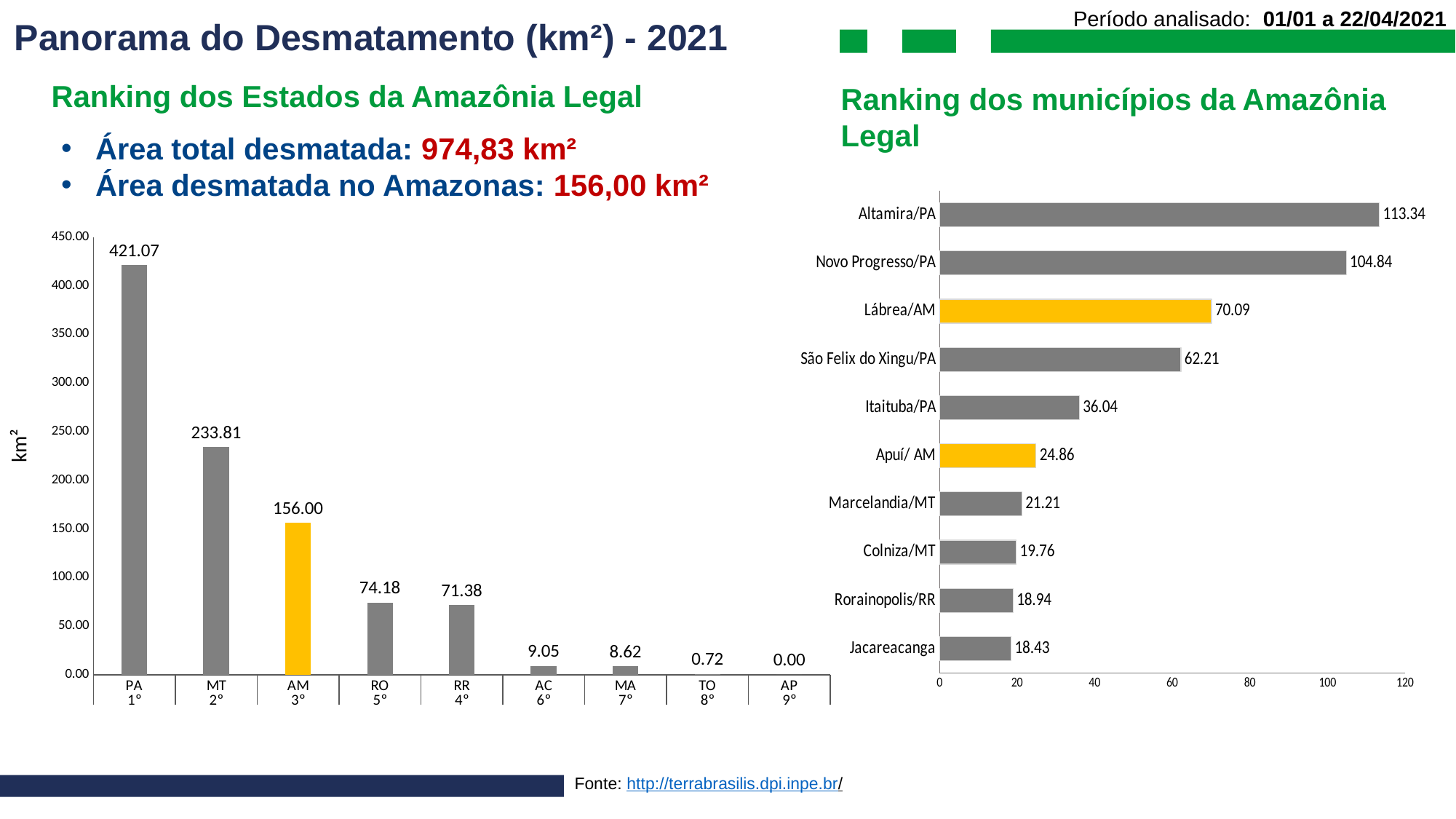

Período analisado:  01/01 a 22/04/2021
Panorama do Desmatamento (km²) - 2021
Ranking dos Estados da Amazônia Legal
Ranking dos municípios da Amazônia Legal
Área total desmatada: 974,83 km²
Área desmatada no Amazonas: 156,00 km²

### Chart

| Category |  |
|---|---|
| Jacareacanga | 18.43 |
| Rorainopolis/RR | 18.94 |
| Colniza/MT | 19.76 |
| Marcelandia/MT | 21.21 |
| Apuí/ AM | 24.86 |
| Itaituba/PA | 36.04 |
| São Felix do Xingu/PA | 62.21 |
| Lábrea/AM | 70.09 |
| Novo Progresso/PA | 104.84 |
| Altamira/PA | 113.34 |

### Chart

| Category |  |
|---|---|
| PA | 421.07 |
| MT | 233.81 |
| AM | 156.0 |
| RO | 74.18 |
| RR | 71.38 |
| AC | 9.05 |
| MA | 8.62 |
| TO | 0.72 |
| AP | 0.0 |
km²
Fonte: http://terrabrasilis.dpi.inpe.br/